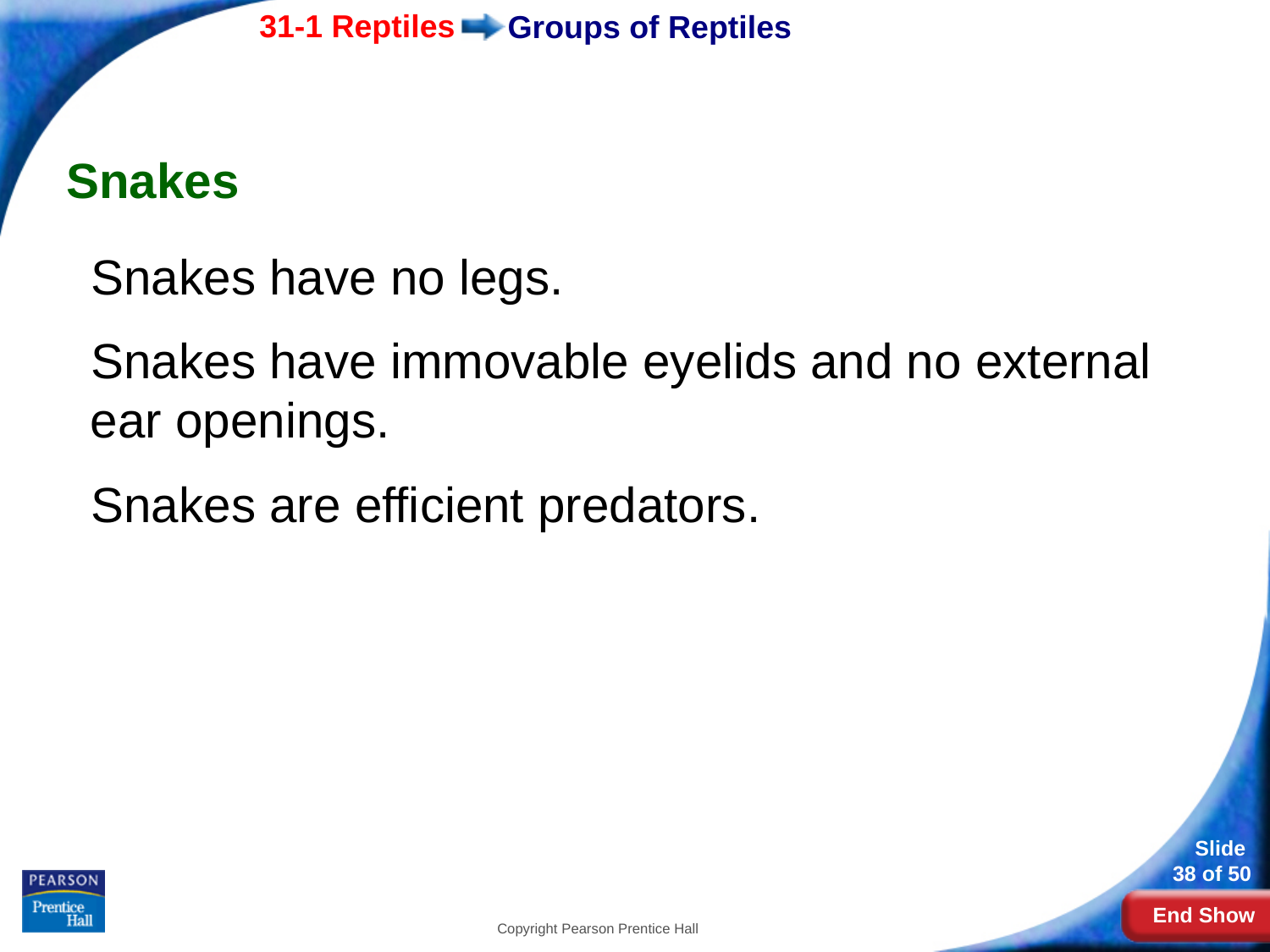

# Groups of Reptiles
Snakes
Snakes have no legs.
Snakes have immovable eyelids and no external ear openings.
Snakes are efficient predators.
Copyright Pearson Prentice Hall